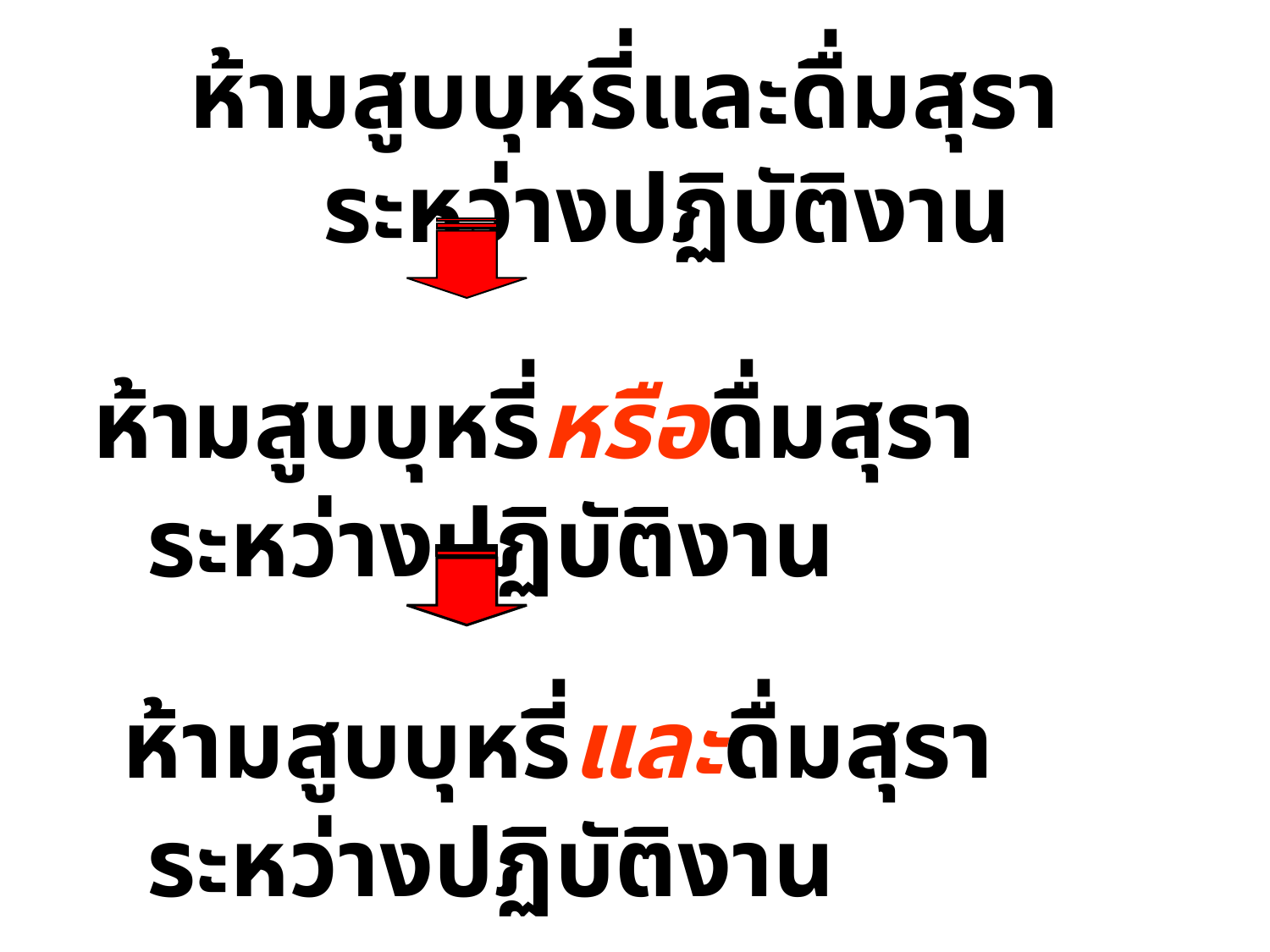

ห้ามสูบบุหรี่และดื่มสุราระหว่างปฏิบัติงาน

 ห้ามสูบบุหรี่หรือดื่มสุราระหว่างปฏิบัติงาน

  ห้ามสูบบุหรี่และดื่มสุราระหว่างปฏิบัติงาน